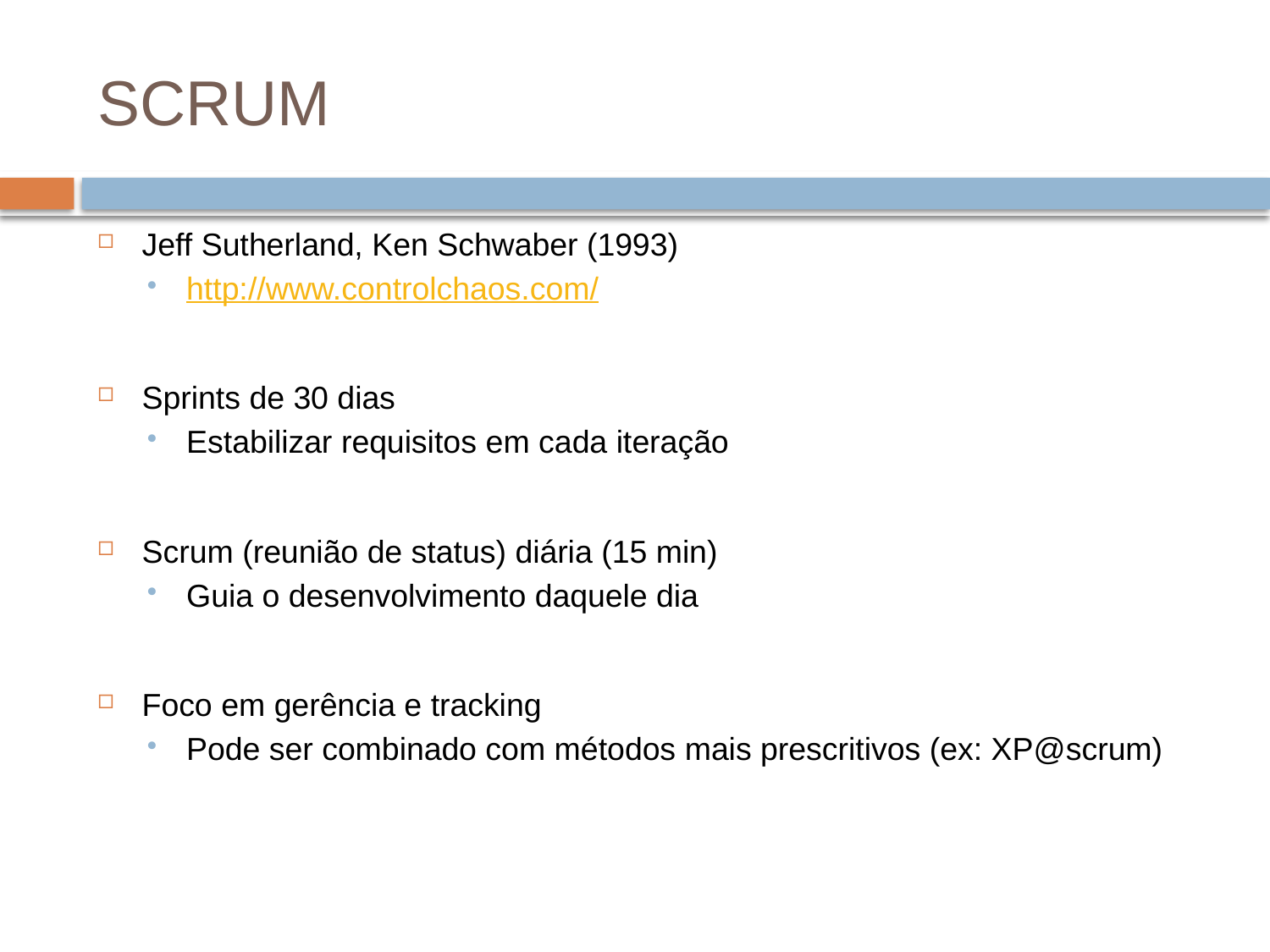

# SCRUM
Jeff Sutherland, Ken Schwaber (1993)
http://www.controlchaos.com/

Sprints de 30 dias
Estabilizar requisitos em cada iteração

Scrum (reunião de status) diária (15 min)
Guia o desenvolvimento daquele dia

Foco em gerência e tracking
Pode ser combinado com métodos mais prescritivos (ex: XP@scrum)